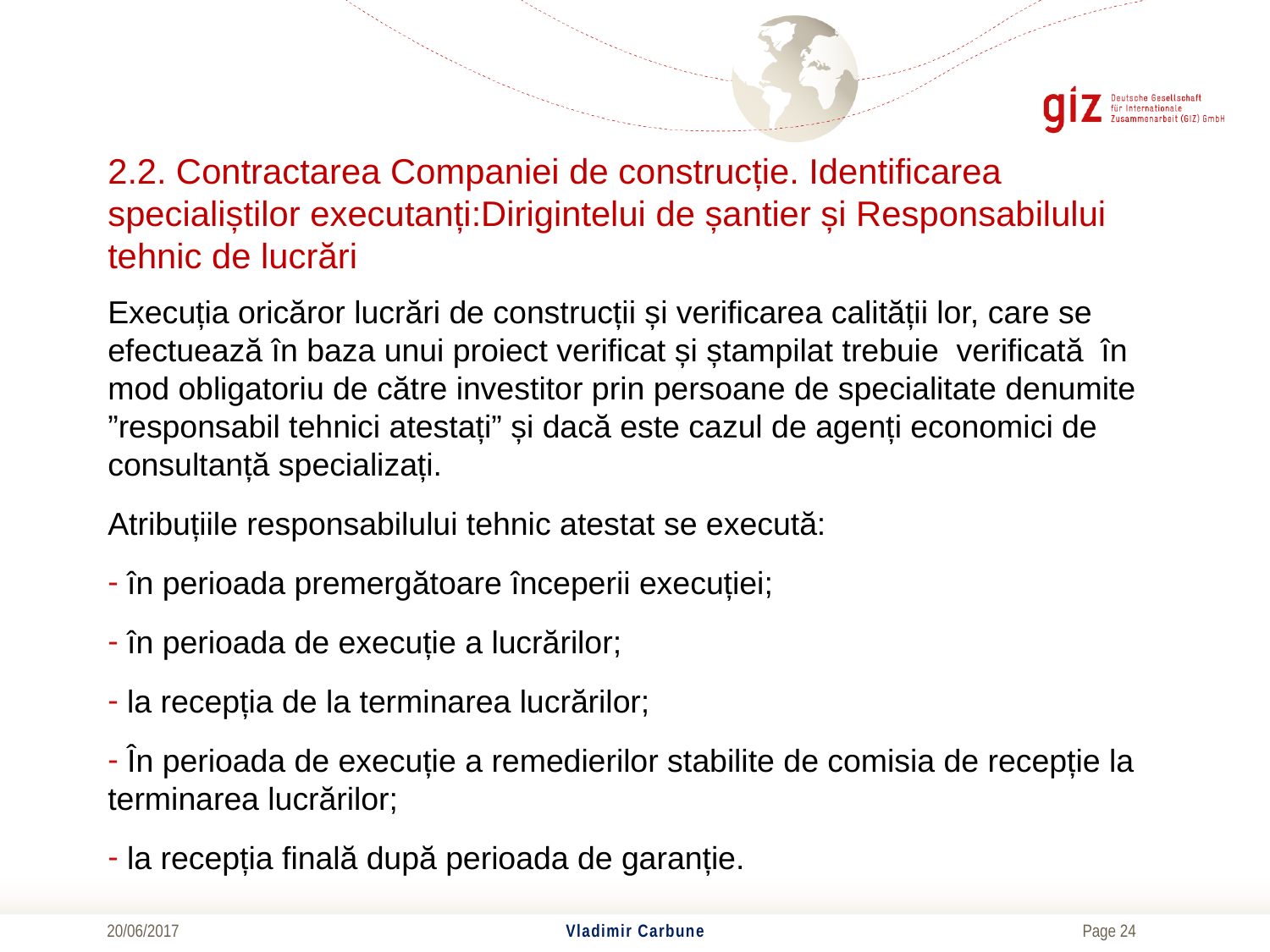

# 2.2. Contractarea Companiei de construcție. Identificarea specialiștilor executanți:Dirigintelui de șantier și Responsabilului tehnic de lucrări
Execuția oricăror lucrări de construcții și verificarea calității lor, care se efectuează în baza unui proiect verificat și ștampilat trebuie  verificată  în mod obligatoriu de către investitor prin persoane de specialitate denumite ”responsabil tehnici atestați” și dacă este cazul de agenți economici de consultanță specializați.
Atribuțiile responsabilului tehnic atestat se execută:
 în perioada premergătoare începerii execuției;
 în perioada de execuție a lucrărilor;
 la recepția de la terminarea lucrărilor;
 În perioada de execuție a remedierilor stabilite de comisia de recepție la terminarea lucrărilor;
 la recepția finală după perioada de garanție.

20/06/2017
Vladimir Carbune